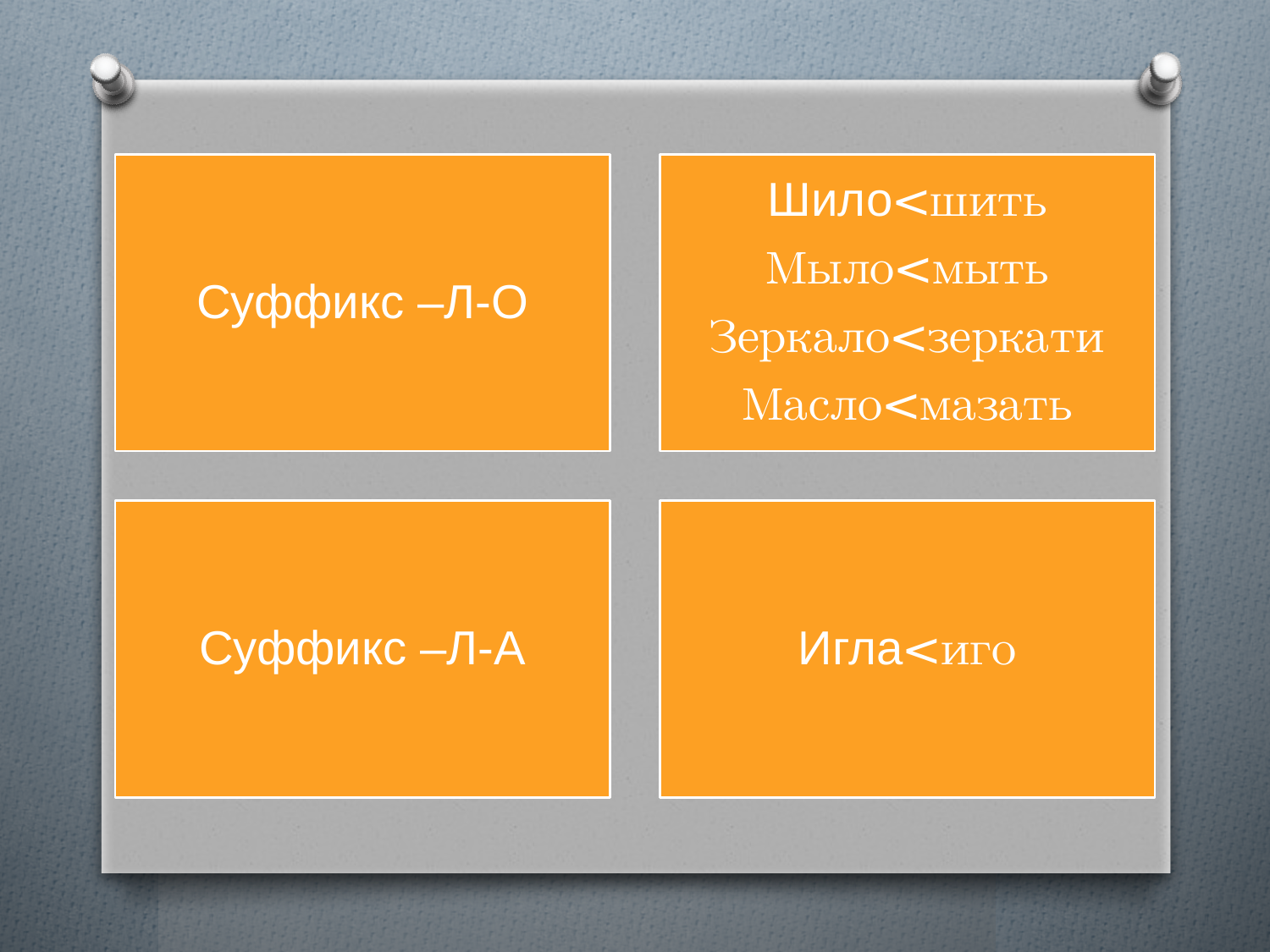

Суффикс –Л-О
Шило<шить
Мыло<мыть
Зеркало<зеркати
Масло<мазать
Суффикс –Л-А
Игла<иго